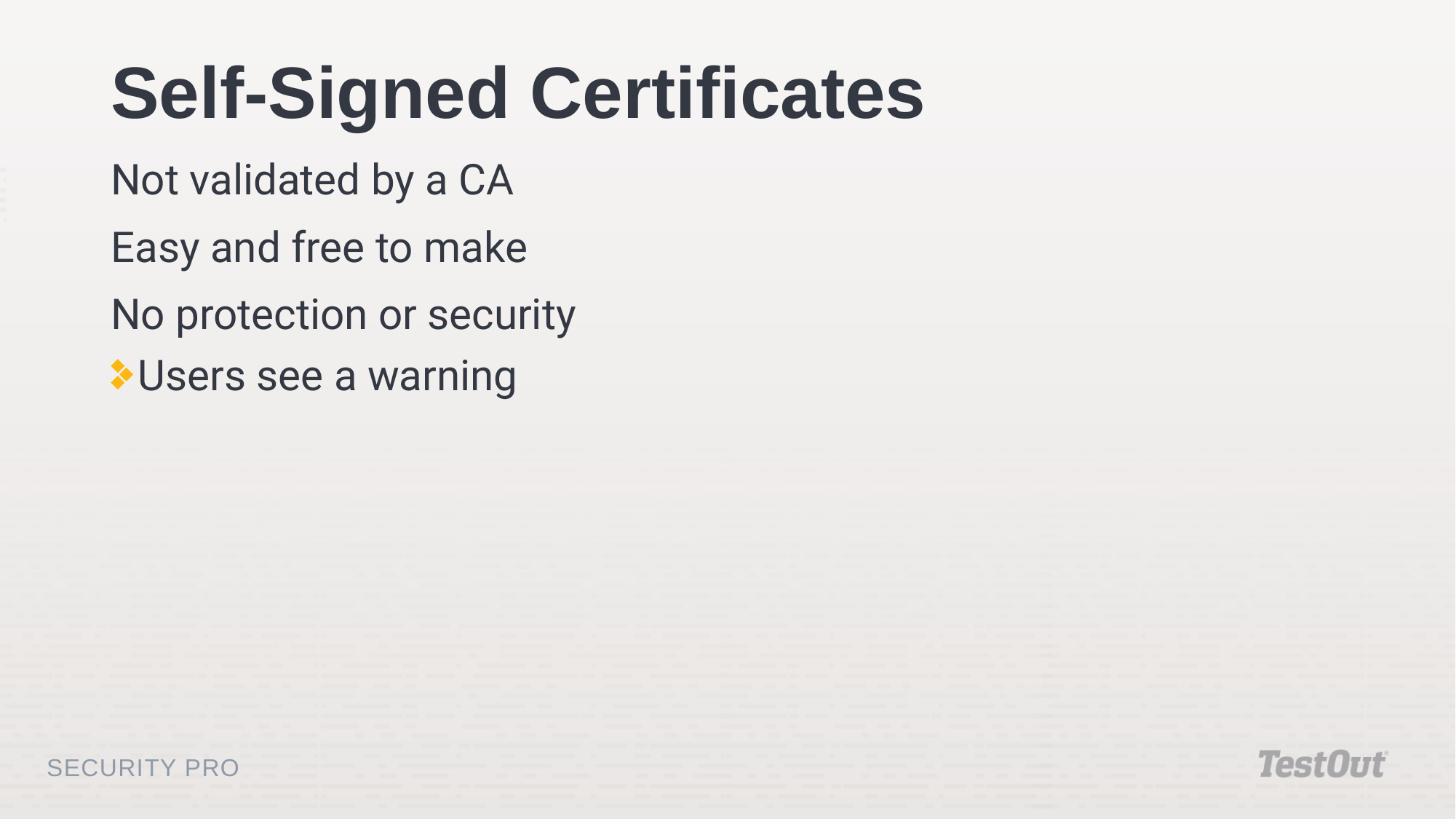

# Self-Signed Certificates
Not validated by a CA
Easy and free to make
No protection or security
Users see a warning
Security Pro